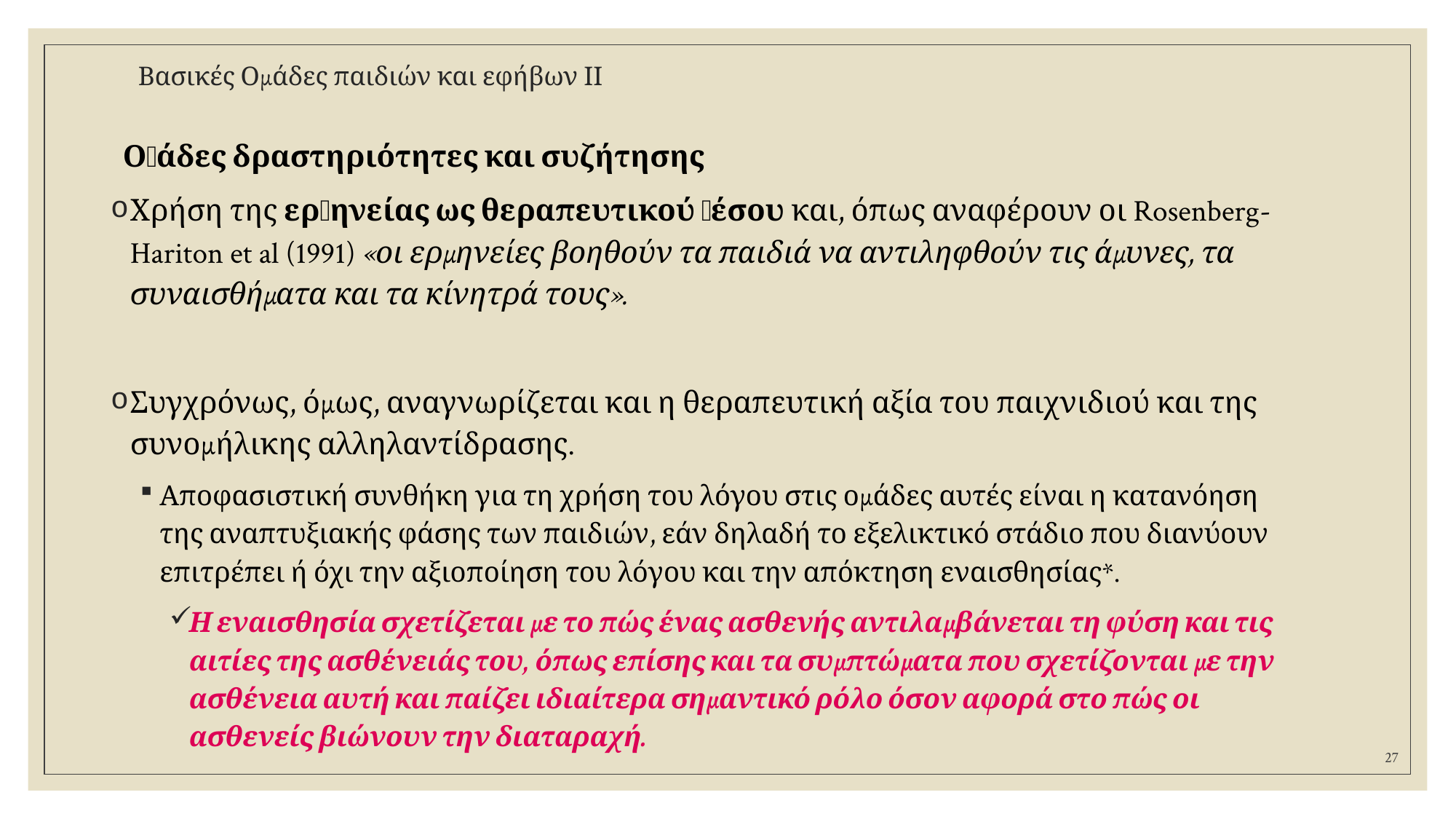

# Βασικές Ομάδες παιδιών και εφήβων ΙΙ
  Ομάδες δραστηριότητες και συζήτησης
Χρήση της ερμηνείας ως θεραπευτικού μέσου και, όπως αναφέρουν οι Rosenberg-Hariton et al (1991) «οι ερμηνείες βοηθούν τα παιδιά να αντιληφθούν τις άμυνες, τα συναισθήματα και τα κίνητρά τους».

Συγχρόνως, όμως, αναγνωρίζεται και η θεραπευτική αξία του παιχνιδιού και της συνομήλικης αλληλαντίδρασης.
Αποφασιστική συνθήκη για τη χρήση του λόγου στις ομάδες αυτές είναι η κατανόηση της αναπτυξιακής φάσης των παιδιών, εάν δηλαδή το εξελικτικό στάδιο που διανύουν επιτρέπει ή όχι την αξιοποίηση του λόγου και την απόκτηση εναισθησίας*.
Η εναισθησία σχετίζεται με το πώς ένας ασθενής αντιλαμβάνεται τη φύση και τις αιτίες της ασθένειάς του, όπως επίσης και τα συμπτώματα που σχετίζονται με την ασθένεια αυτή και παίζει ιδιαίτερα σημαντικό ρόλο όσον αφορά στο πώς οι ασθενείς βιώνουν την διαταραχή.

27